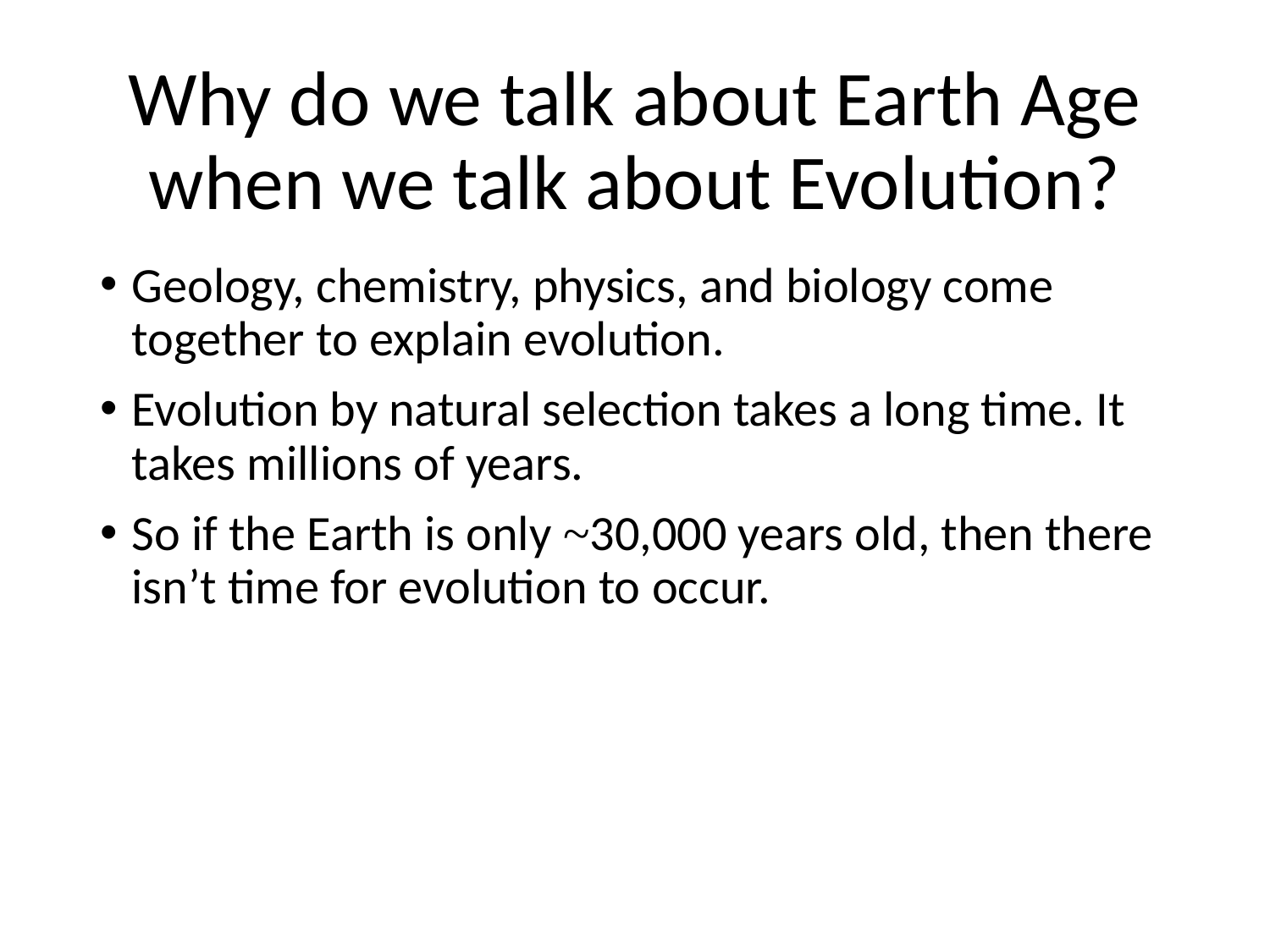

# Why do we talk about Earth Age when we talk about Evolution?
Geology, chemistry, physics, and biology come together to explain evolution.
Evolution by natural selection takes a long time. It takes millions of years.
So if the Earth is only ~30,000 years old, then there isn’t time for evolution to occur.